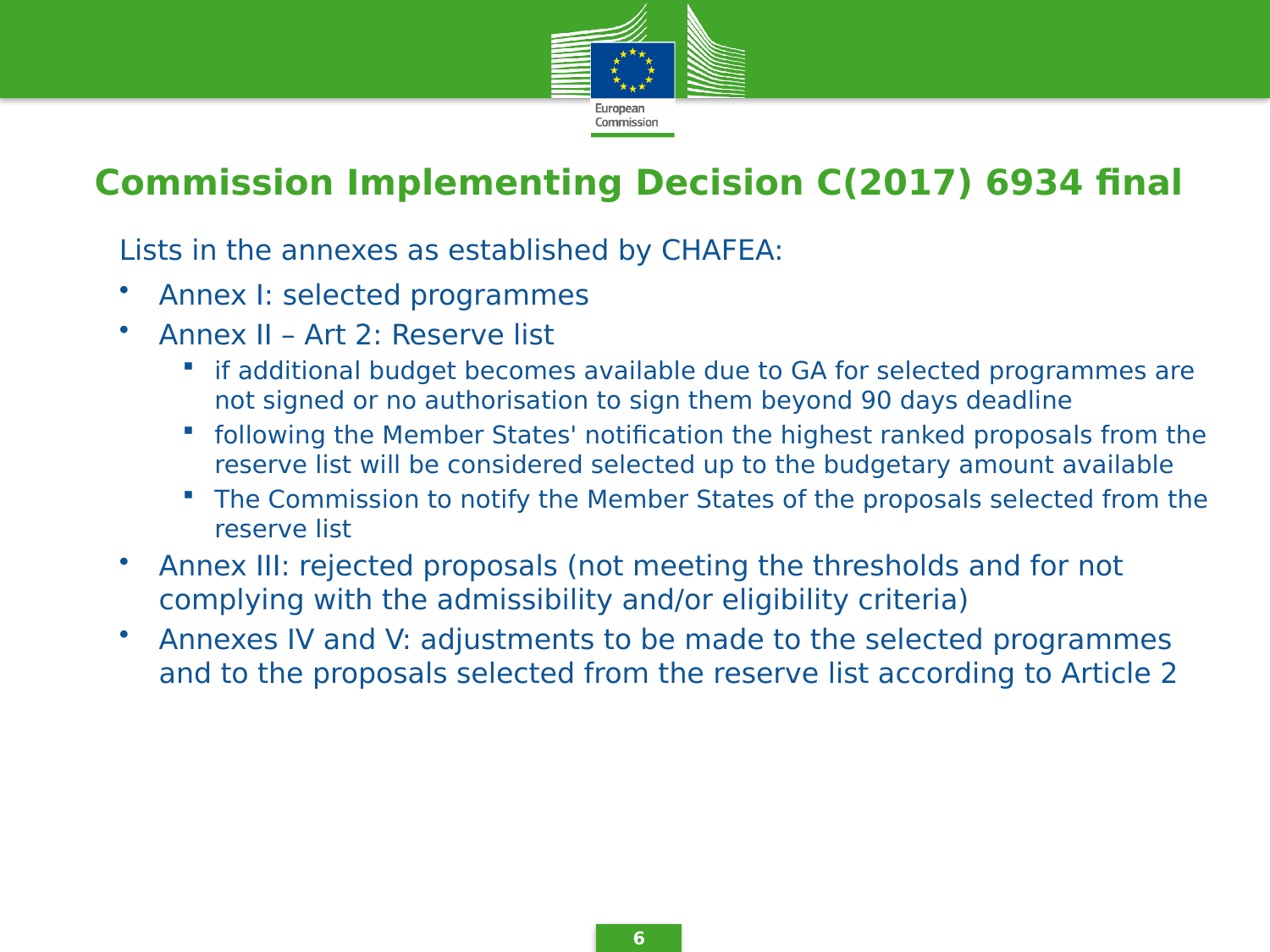

# Commission Implementing Decision C(2017) 6934 final
Lists in the annexes as established by CHAFEA:
Annex I: selected programmes
Annex II – Art 2: Reserve list
if additional budget becomes available due to GA for selected programmes are not signed or no authorisation to sign them beyond 90 days deadline
following the Member States' notification the highest ranked proposals from the reserve list will be considered selected up to the budgetary amount available
The Commission to notify the Member States of the proposals selected from the reserve list
Annex III: rejected proposals (not meeting the thresholds and for not complying with the admissibility and/or eligibility criteria)
Annexes IV and V: adjustments to be made to the selected programmes and to the proposals selected from the reserve list according to Article 2

6